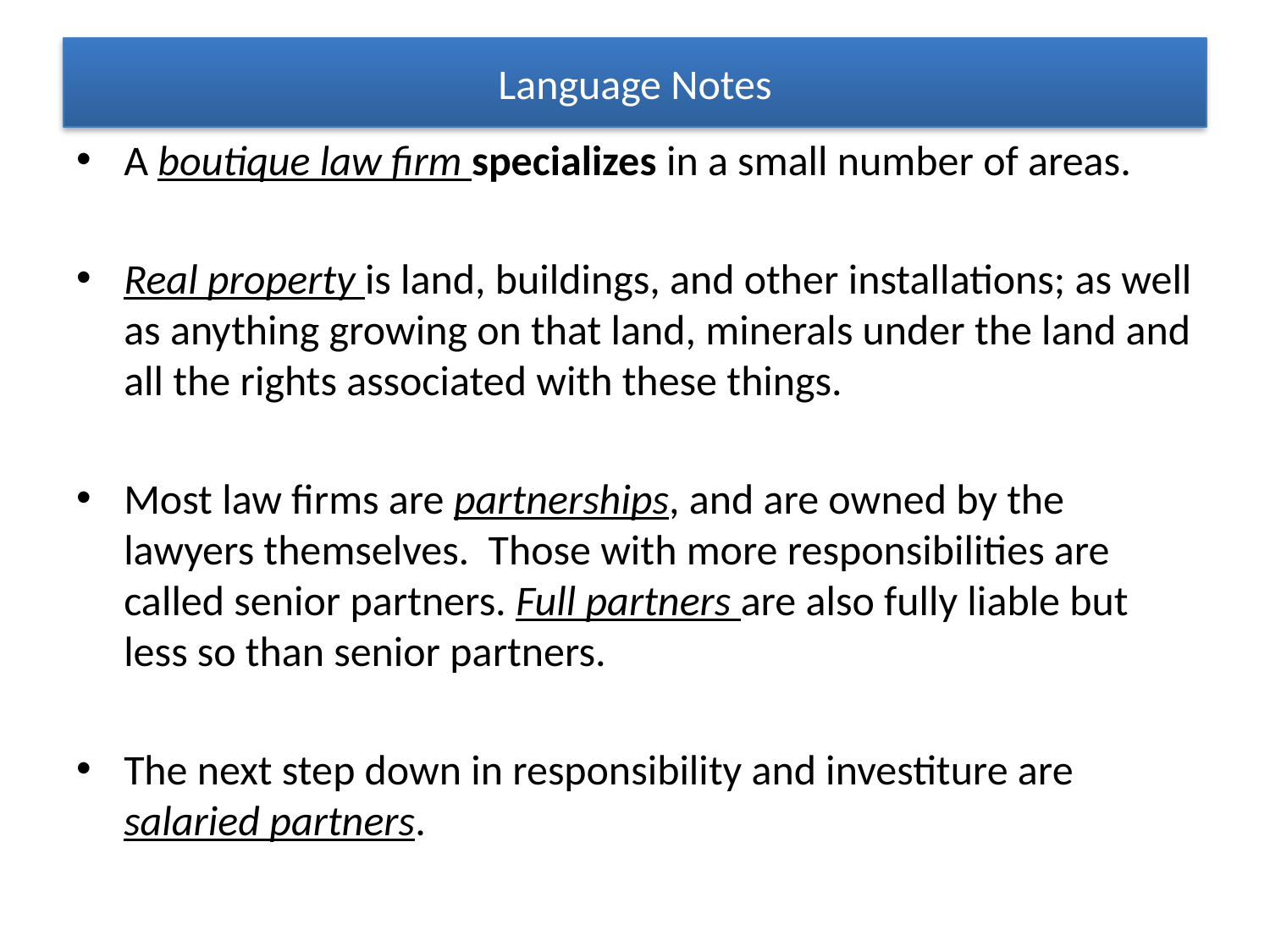

# Language Notes
A boutique law firm specializes in a small number of areas.

Real property is land, buildings, and other installations; as well as anything growing on that land, minerals under the land and all the rights associated with these things.

Most law firms are partnerships, and are owned by the lawyers themselves.  Those with more responsibilities are called senior partners. Full partners are also fully liable but less so than senior partners.

The next step down in responsibility and investiture are salaried partners.